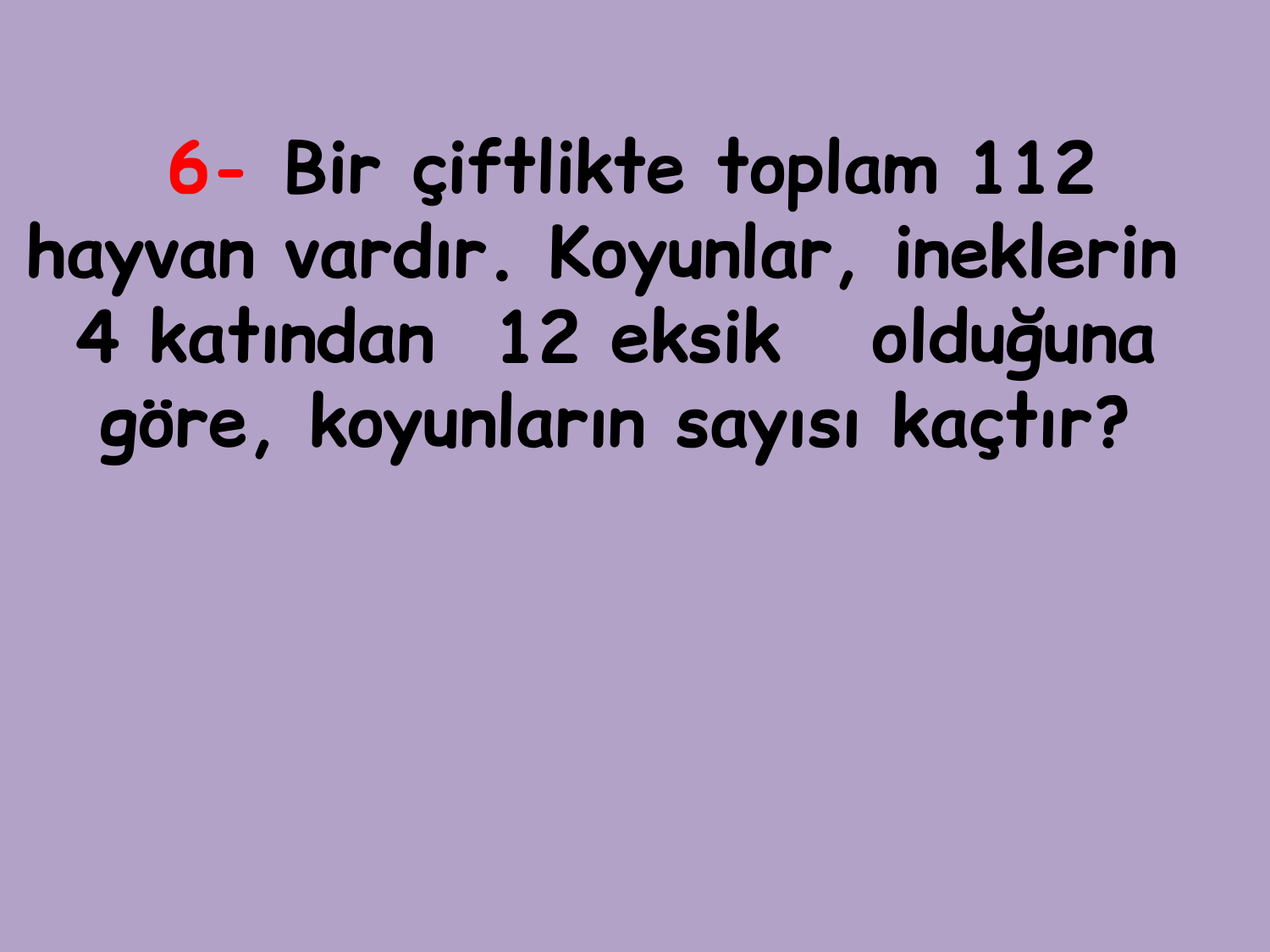

6- Bir çiftlikte toplam 112   hayvan vardır. Koyunlar, ineklerin  4 katından  12 eksik   olduğuna göre, koyunların sayısı kaçtır?